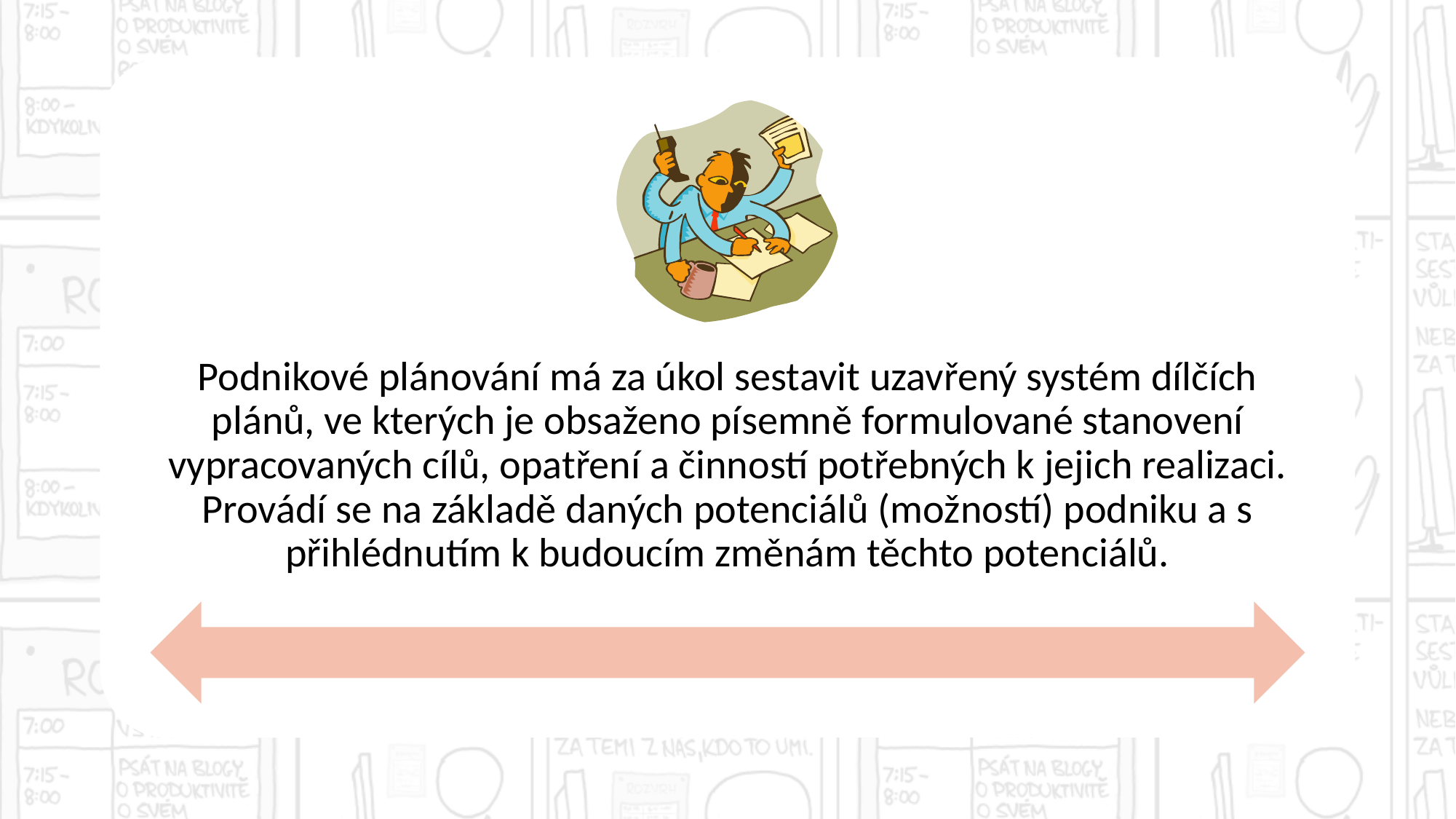

Podnikové plánování má za úkol sestavit uzavřený systém dílčích plánů, ve kterých je obsaženo písemně formulované stanovení vypracovaných cílů, opatření a činností potřebných k jejich realizaci. Provádí se na základě daných potenciálů (možností) podniku a s přihlédnutím k budoucím změnám těchto potenciálů.